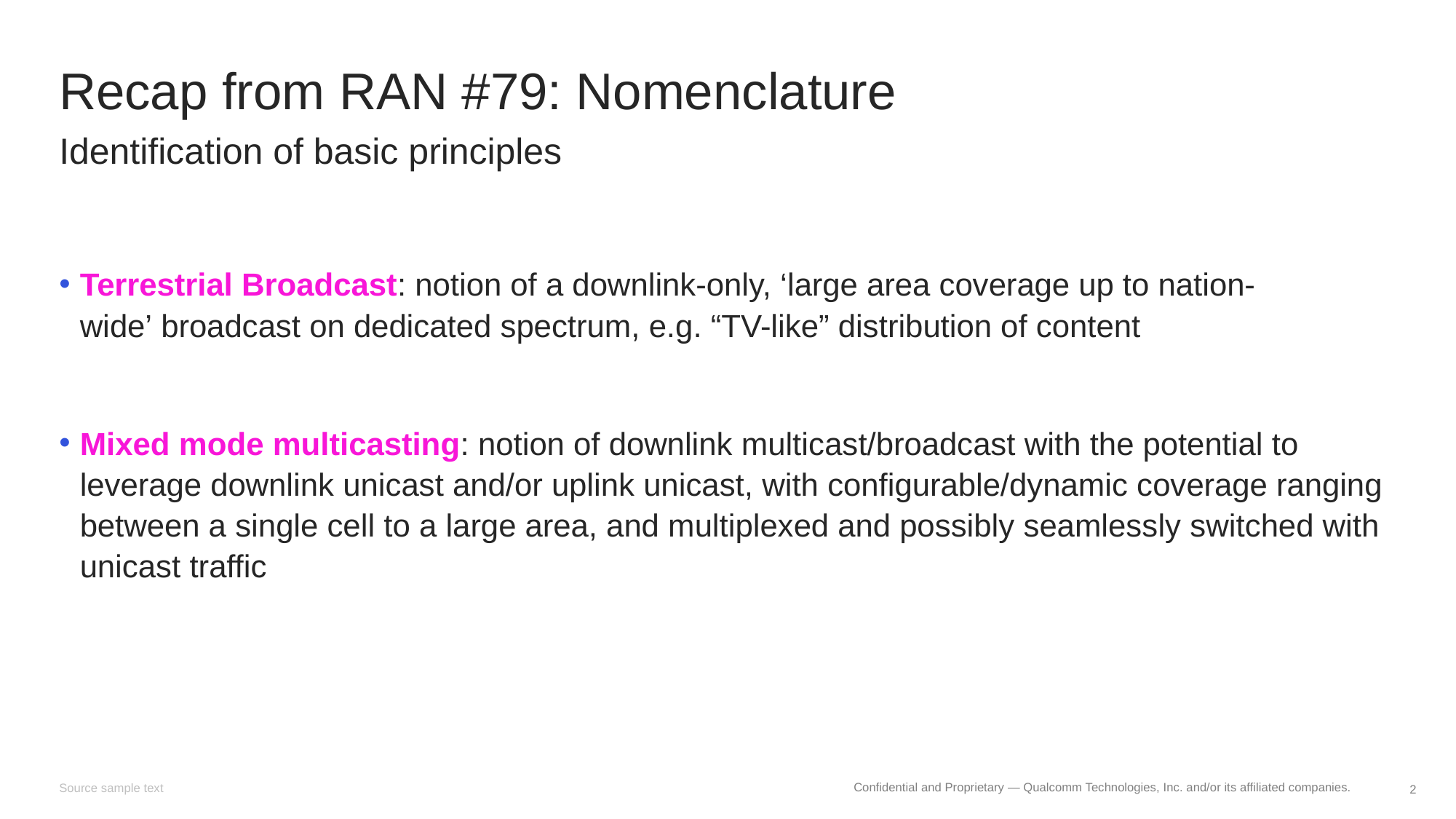

# Recap from RAN #79: Nomenclature
Identification of basic principles

Terrestrial Broadcast: notion of a downlink-only, ‘large area coverage up to nation-wide’ broadcast on dedicated spectrum, e.g. “TV-like” distribution of content

Mixed mode multicasting: notion of downlink multicast/broadcast with the potential to leverage downlink unicast and/or uplink unicast, with configurable/dynamic coverage ranging between a single cell to a large area, and multiplexed and possibly seamlessly switched with unicast traffic
Source sample text